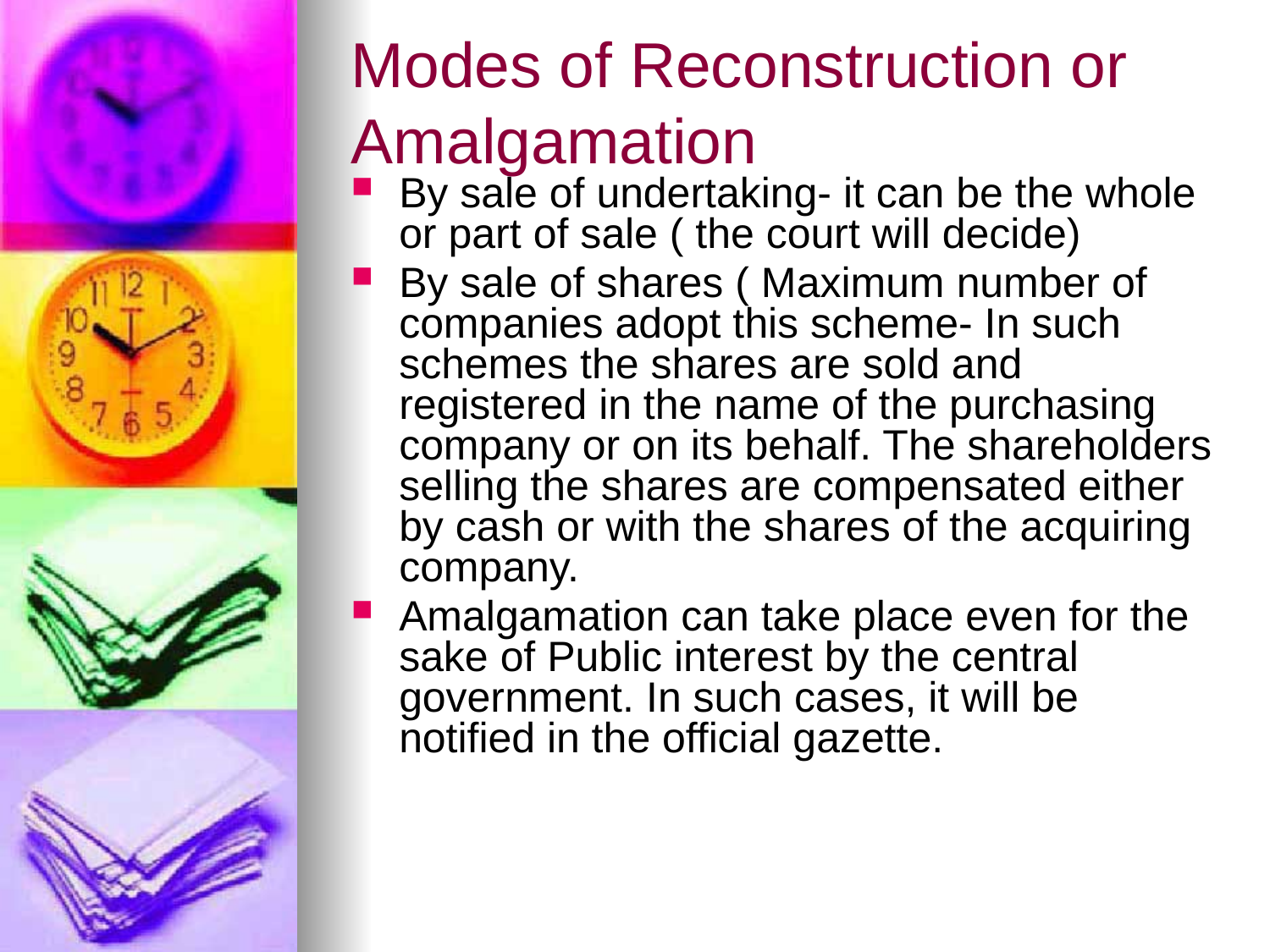

# Modes of Reconstruction or Amalgamation
By sale of undertaking- it can be the whole or part of sale ( the court will decide)
By sale of shares ( Maximum number of companies adopt this scheme- In such schemes the shares are sold and registered in the name of the purchasing company or on its behalf. The shareholders selling the shares are compensated either by cash or with the shares of the acquiring company.
Amalgamation can take place even for the sake of Public interest by the central government. In such cases, it will be notified in the official gazette.